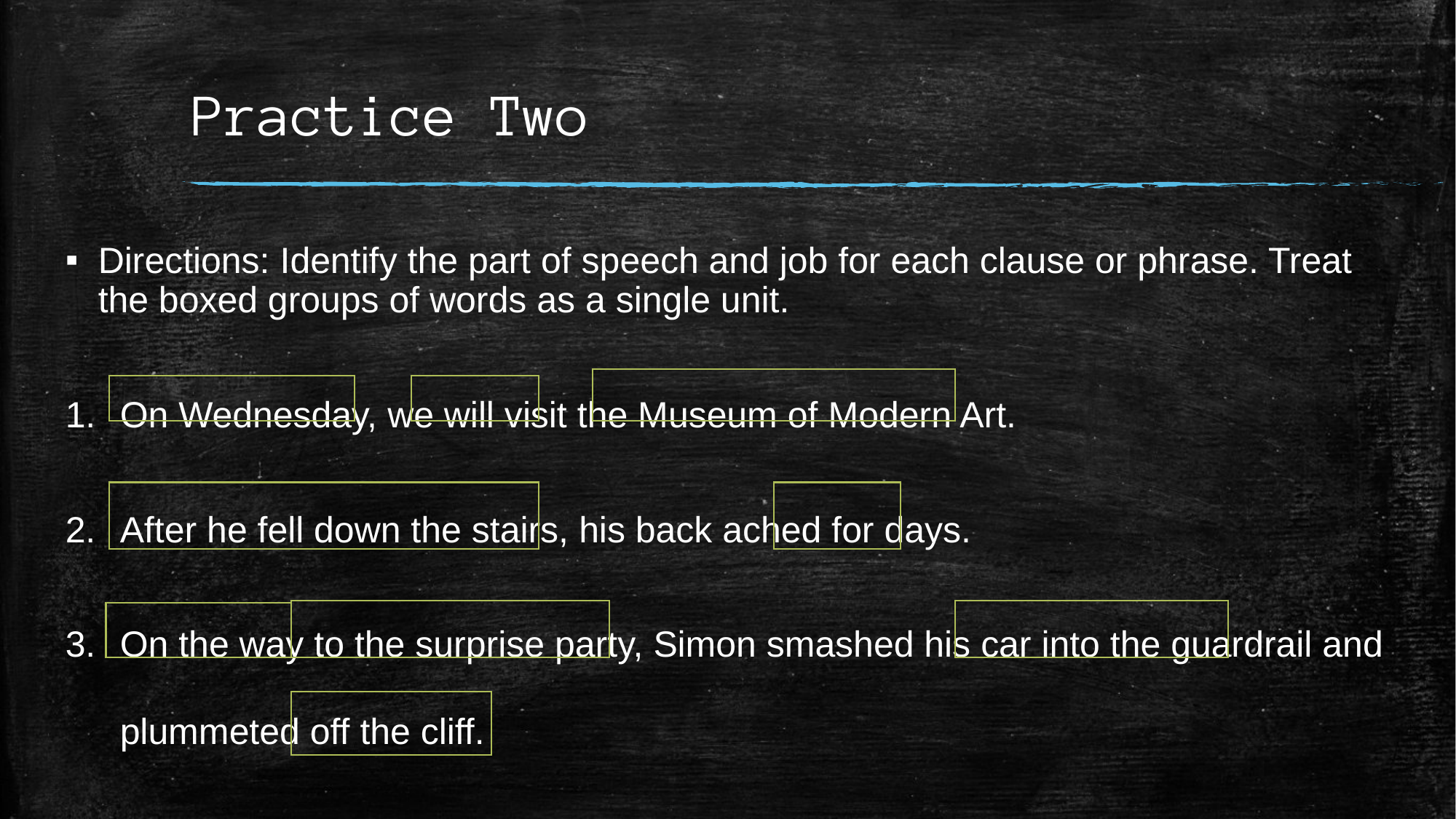

# Practice Two
Directions: Identify the part of speech and job for each clause or phrase. Treat the boxed groups of words as a single unit.
On Wednesday, we will visit the Museum of Modern Art.
After he fell down the stairs, his back ached for days.
On the way to the surprise party, Simon smashed his car into the guardrail and plummeted off the cliff.